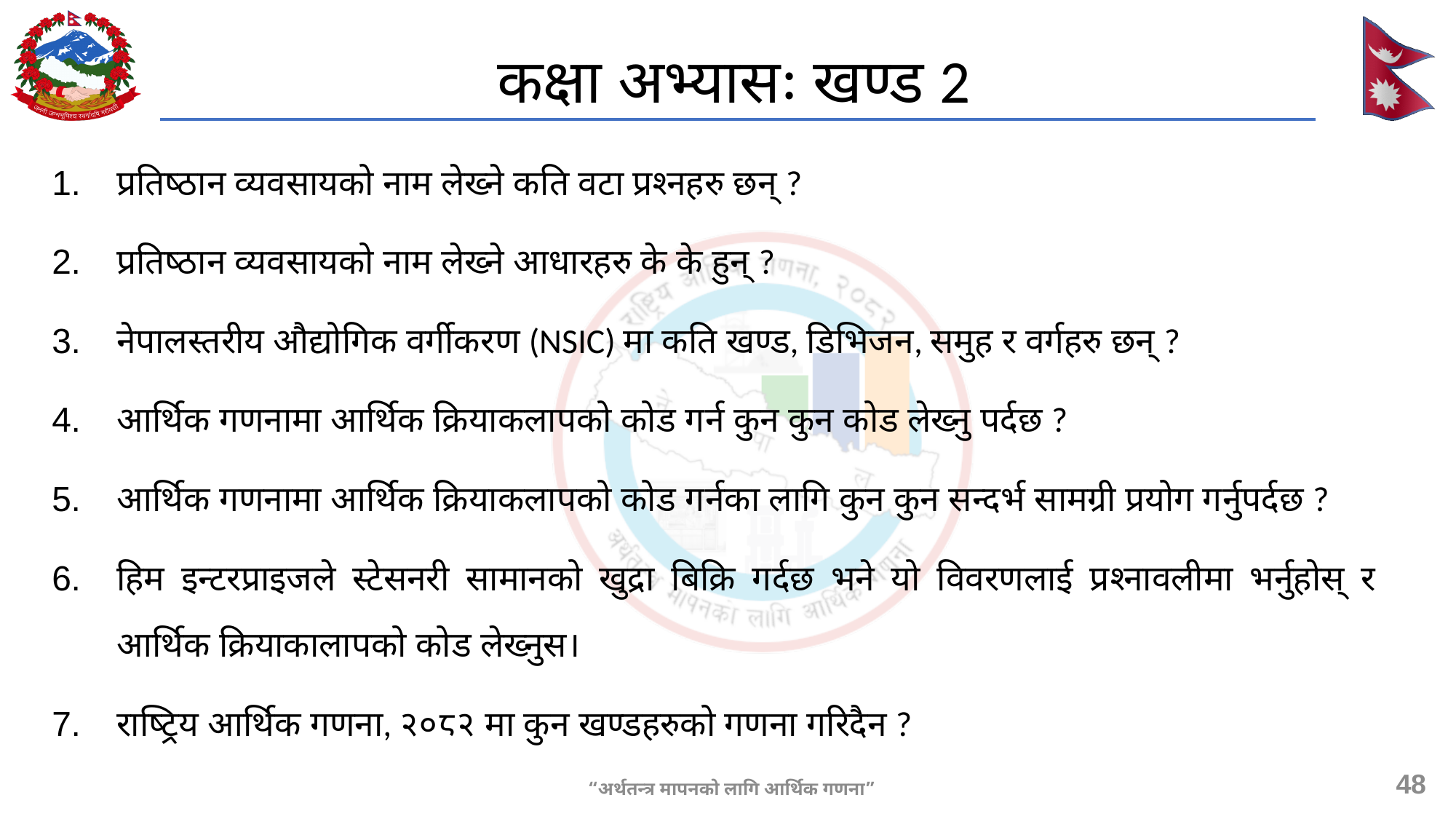

# कक्षा अभ्यासः खण्ड 2
प्रतिष्ठान व्यवसायको नाम लेख्ने कति वटा प्रश्नहरु छन् ?
प्रतिष्ठान व्यवसायको नाम लेख्ने आधारहरु के के हुन् ?
नेपालस्तरीय औद्योगिक वर्गीकरण (NSIC) मा कति खण्ड, डिभिजन, समुह र वर्गहरु छन् ?
आर्थिक गणनामा आर्थिक क्रियाकलापको कोड गर्न कुन कुन कोड लेख्नु पर्दछ ?
आर्थिक गणनामा आर्थिक क्रियाकलापको कोड गर्नका लागि कुन कुन सन्दर्भ सामग्री प्रयोग गर्नुपर्दछ ?
हिम इन्टरप्राइजले स्टेसनरी सामानको खुद्रा बिक्रि गर्दछ भने यो विवरणलाई प्रश्नावलीमा भर्नुहोस् र आर्थिक क्रियाकालापको कोड लेख्नुस।
राष्ट्रिय आर्थिक गणना, २०८२ मा कुन खण्डहरुको गणना गरिदैन ?

48
“अर्थतन्त्र मापनको लागि आर्थिक गणना”